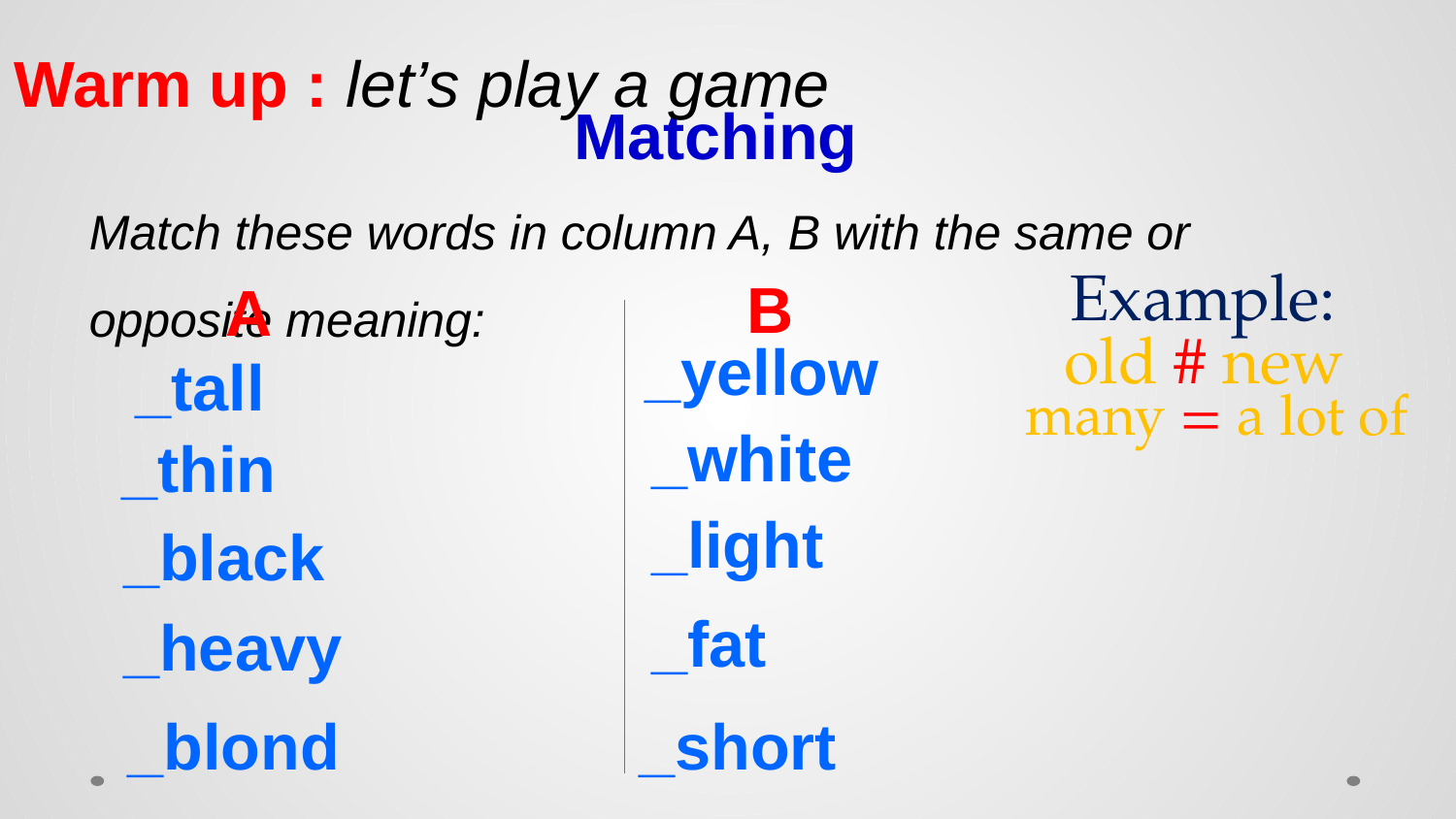

Warm up : let’s play a game

                           Matching
Match these words in column A, B with the same or opposite meaning:
     B

     A

Example:
_yellow

_tall

old # new
_white

  many = a lot of
_thin

_light

_black

_fat

_heavy

_blond

_short